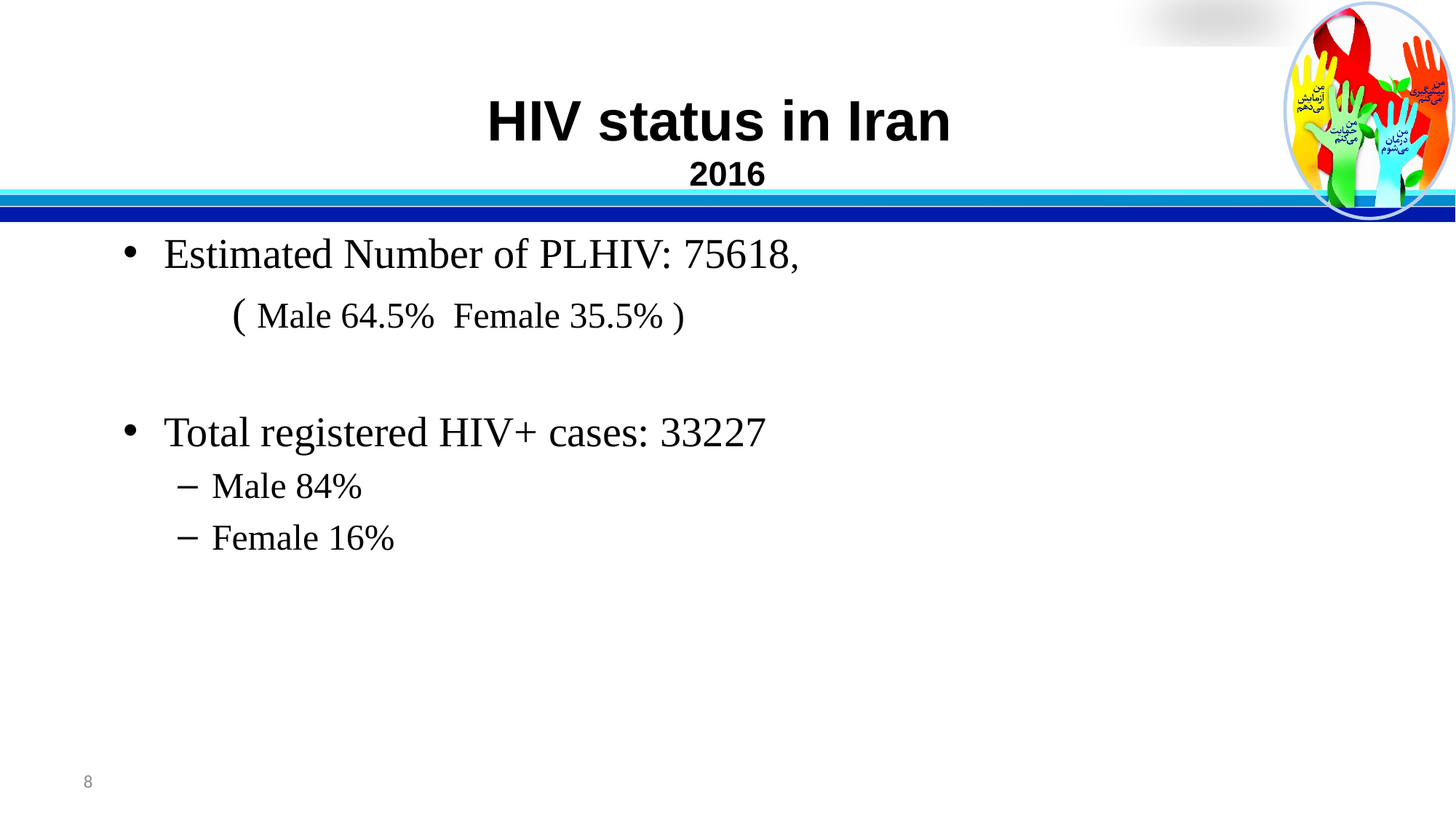

# HIV status in Iran 2016
Estimated Number of PLHIV: 75618,
            ( Male 64.5%  Female 35.5% )

Total registered HIV+ cases: 33227
Male 84%
Female 16%
8